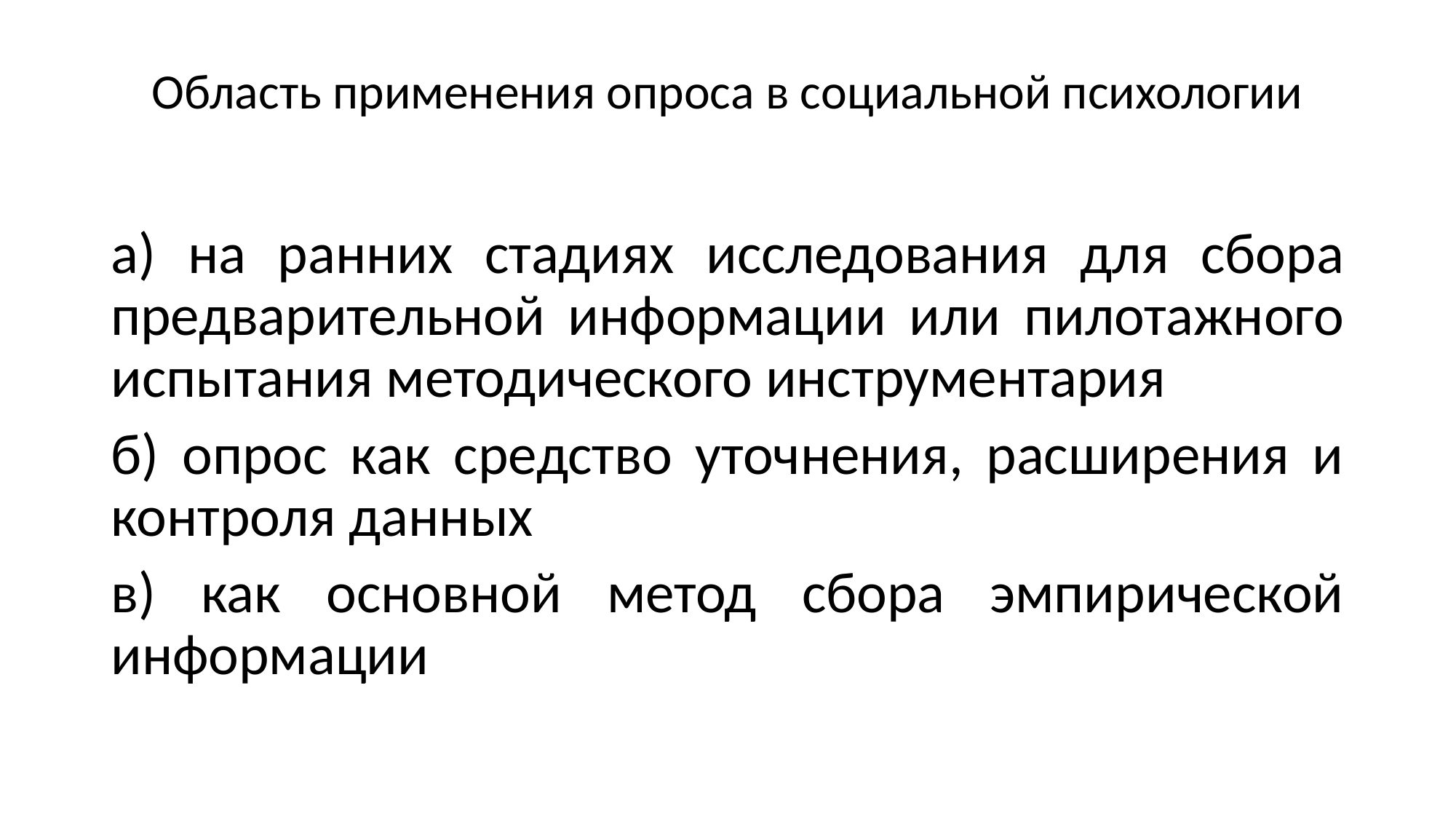

# Область применения опроса в социальной психологии
а) на ранних стадиях исследования для сбора предварительной информации или пилотажного испытания методического инструментария
б) опрос как средство уточнения, расширения и контроля данных
в) как основной метод сбора эмпирической информации